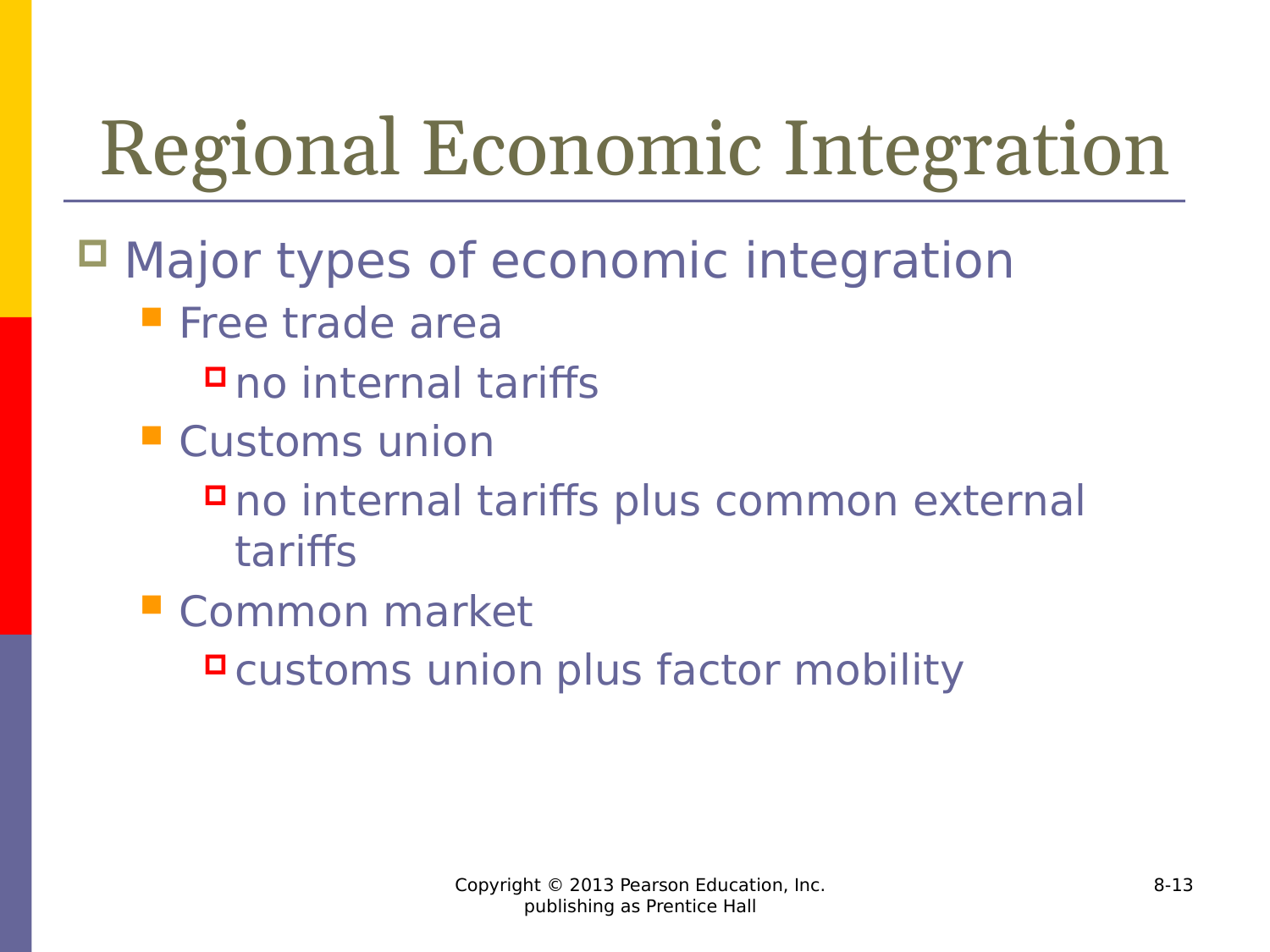

# Regional Economic Integration
Major types of economic integration
Free trade area
no internal tariffs
Customs union
no internal tariffs plus common external tariffs
Common market
customs union plus factor mobility
Copyright © 2013 Pearson Education, Inc. publishing as Prentice Hall
8-13